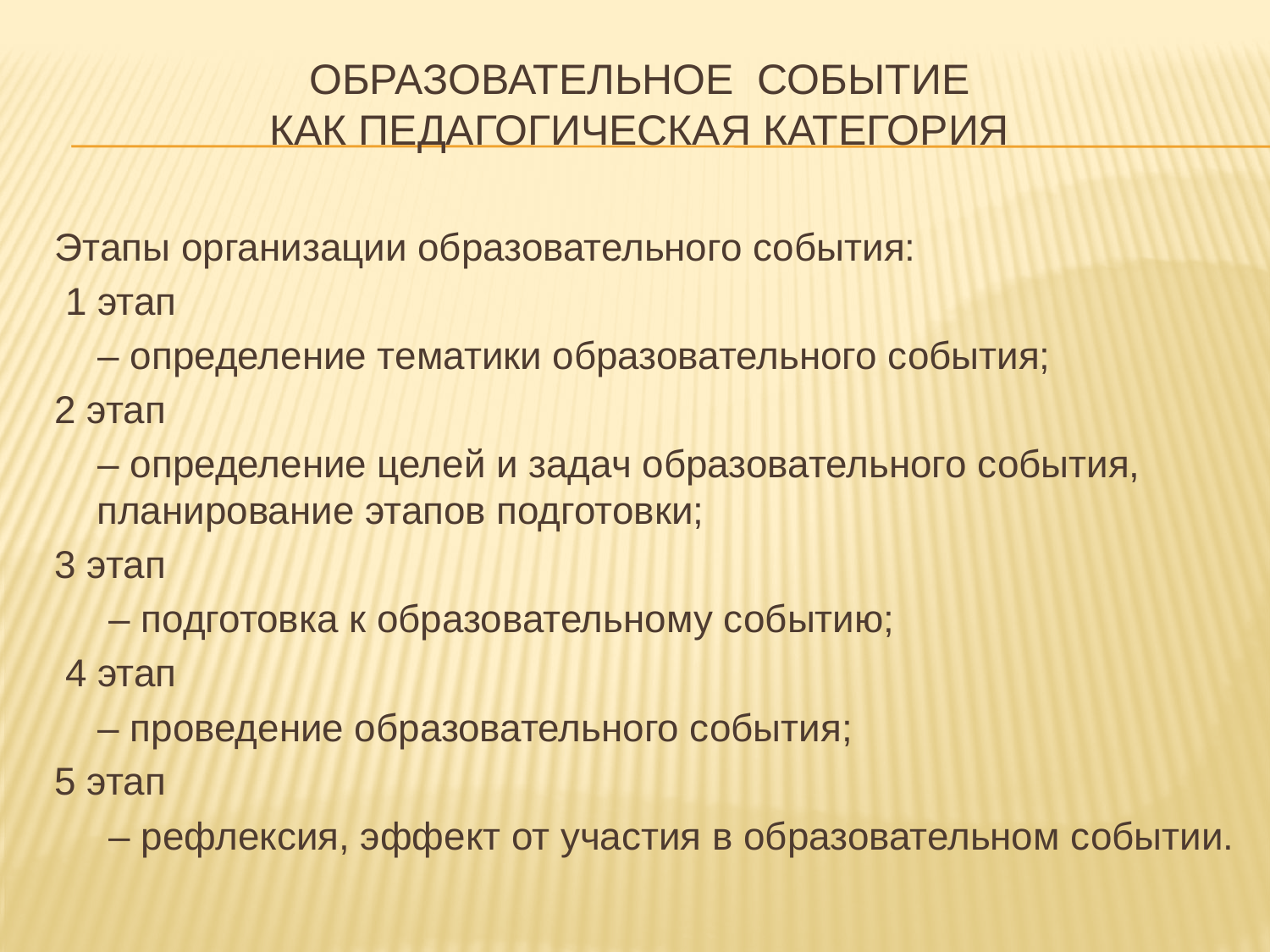

# Образовательное  Событие как педагогическая категория
Этапы организации образовательного события:
 1 этап
    – определение тематики образовательного события;
2 этап
    – определение целей и задач образовательного события, планирование этапов подготовки;
3 этап
     – подготовка к образовательному событию;
 4 этап
    – проведение образовательного события;
5 этап
     – рефлексия, эффект от участия в образовательном событии.